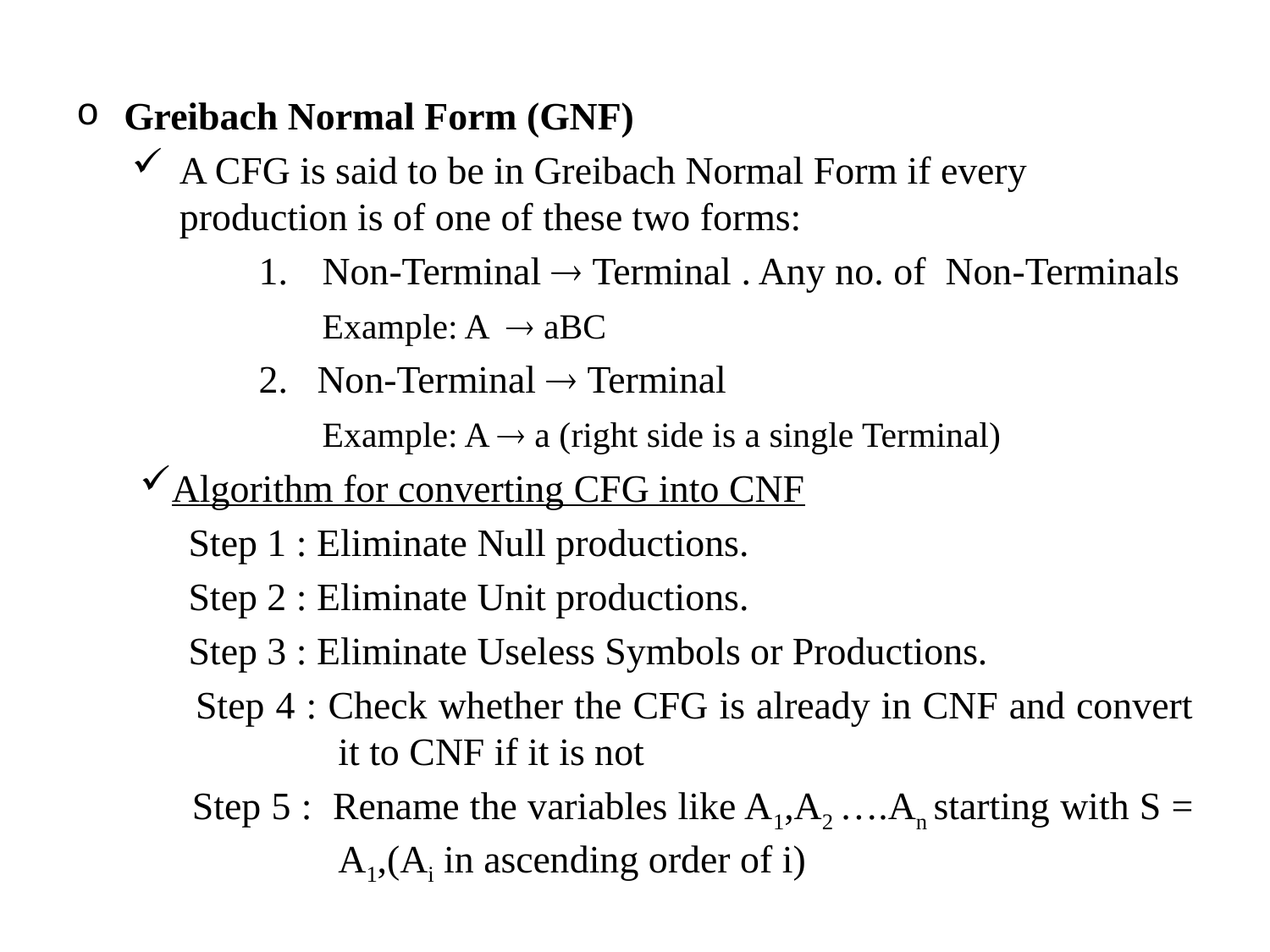

Greibach Normal Form (GNF)
A CFG is said to be in Greibach Normal Form if every  production is of one of these two forms:
Non-Terminal → Terminal . Any no. of  Non-Terminals
	Example: A  → aBC
2.   Non-Terminal → Terminal
	Example: A → a (right side is a single Terminal)
Algorithm for converting CFG into CNF
     Step 1 : Eliminate Null productions.
     Step 2 : Eliminate Unit productions.
     Step 3 : Eliminate Useless Symbols or Productions.
     Step 4 : Check whether the CFG is already in CNF and convert it to CNF if it is not
     Step 5 :  Rename the variables like A1,A2 ….An starting with S = A1,(Ai in ascending order of i)